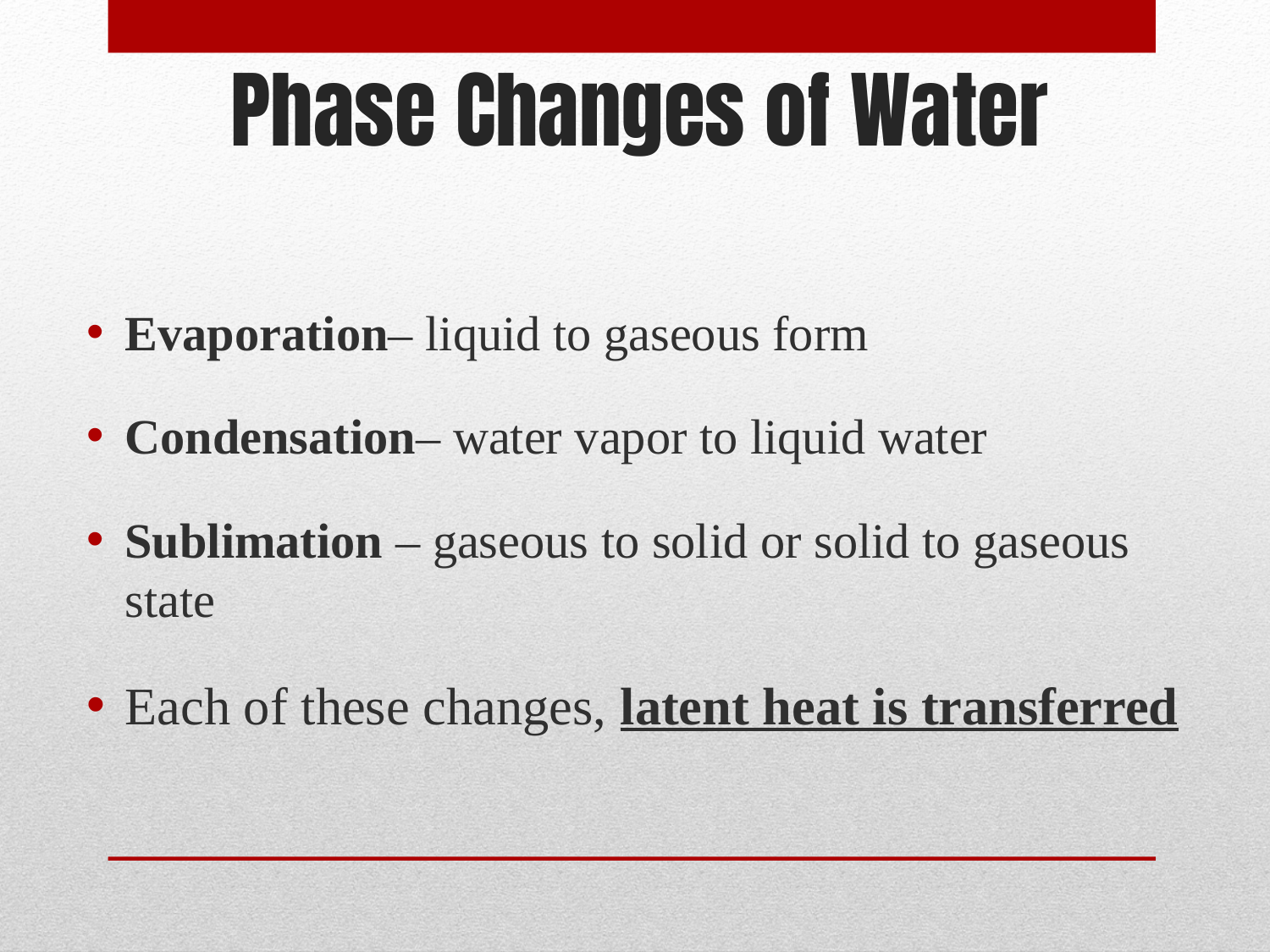

Phase Changes of Water
Evaporation– liquid to gaseous form

Condensation– water vapor to liquid water

Sublimation – gaseous to solid or solid to gaseous state

Each of these changes, latent heat is transferred